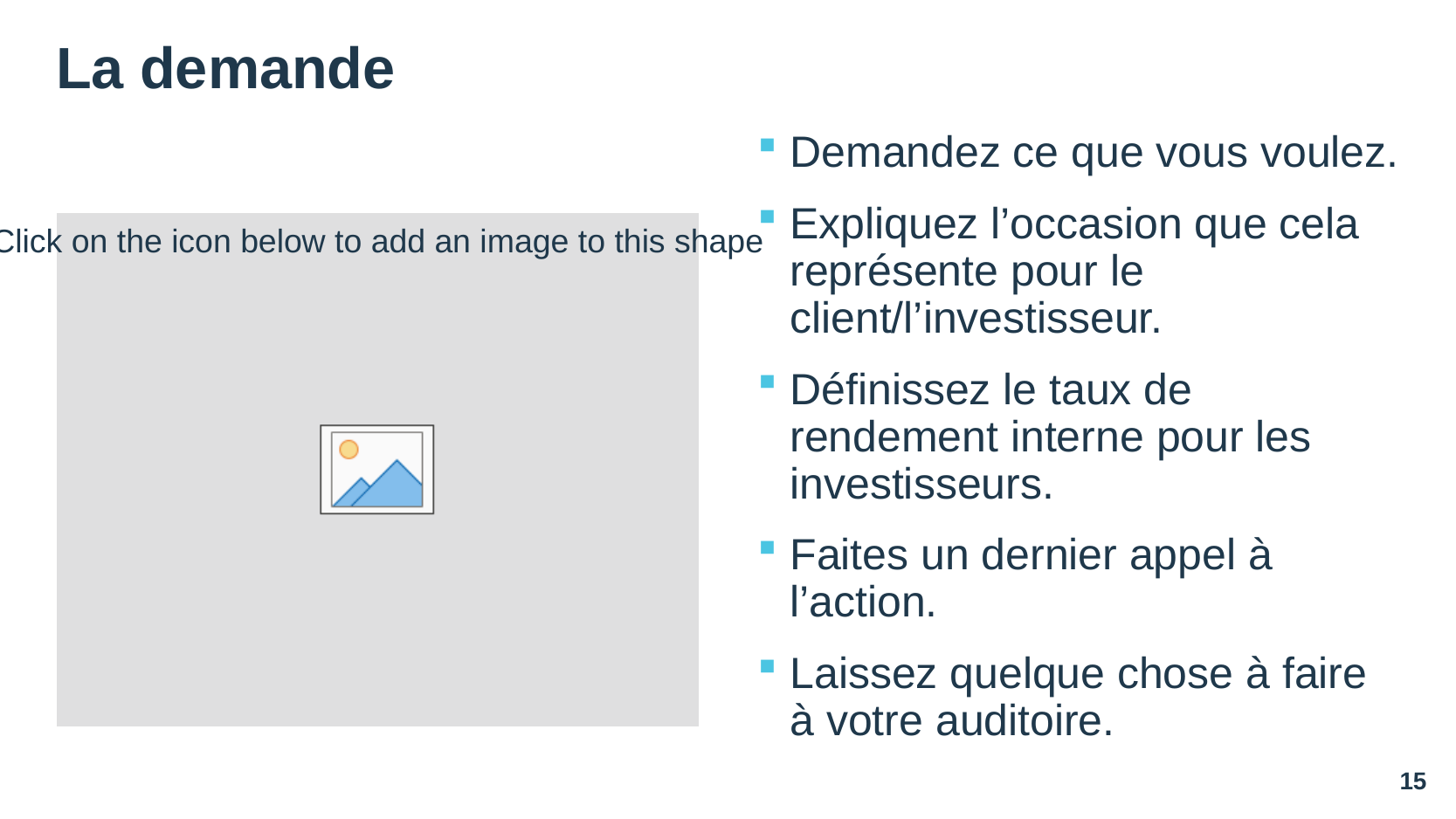

# La demande
Demandez ce que vous voulez.
Expliquez l’occasion que cela représente pour le client/l’investisseur.
Définissez le taux de rendement interne pour les investisseurs.
Faites un dernier appel à l’action.
Laissez quelque chose à faire à votre auditoire.